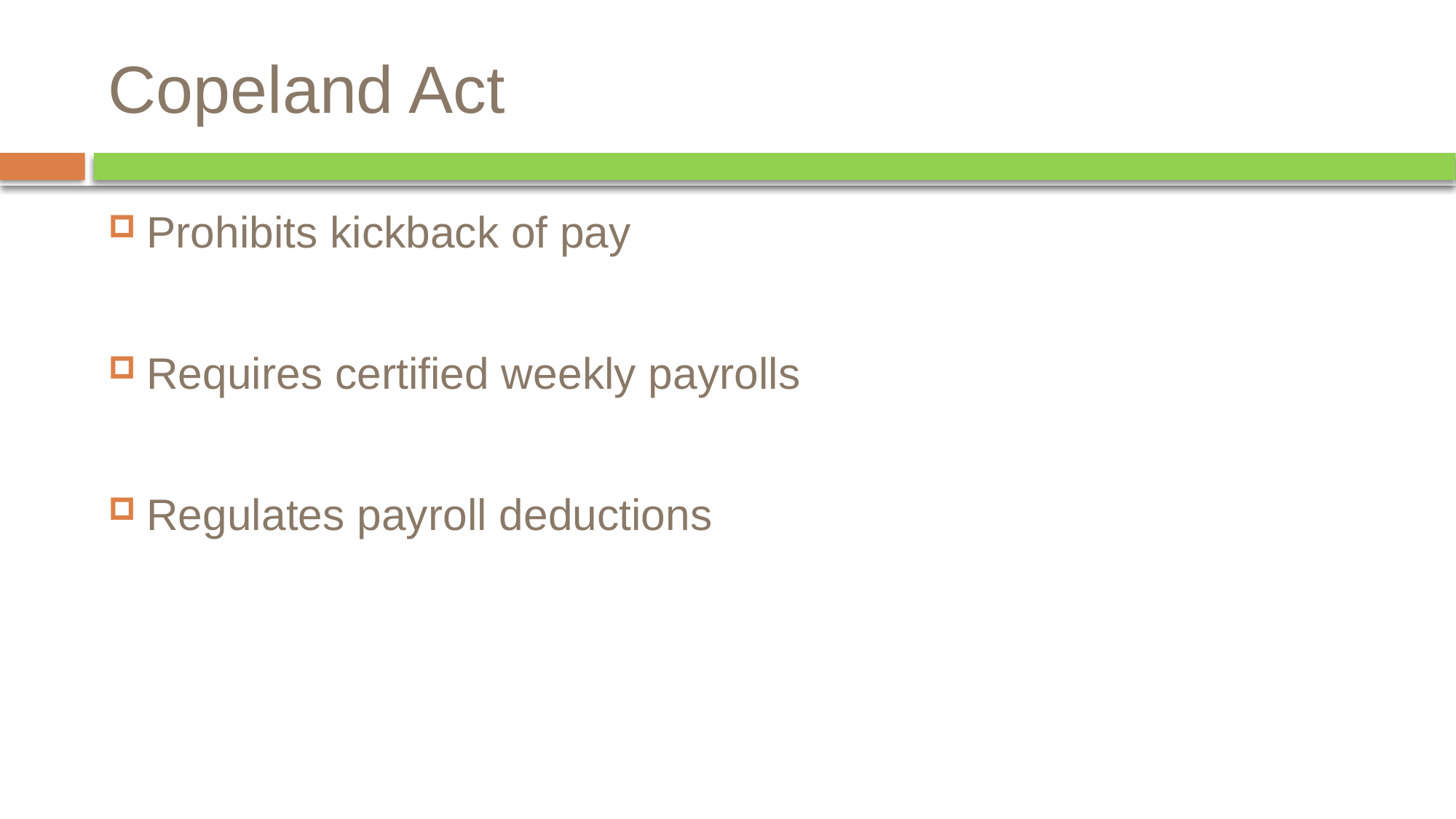

# Copeland Act
Prohibits kickback of pay

Requires certified weekly payrolls

Regulates payroll deductions